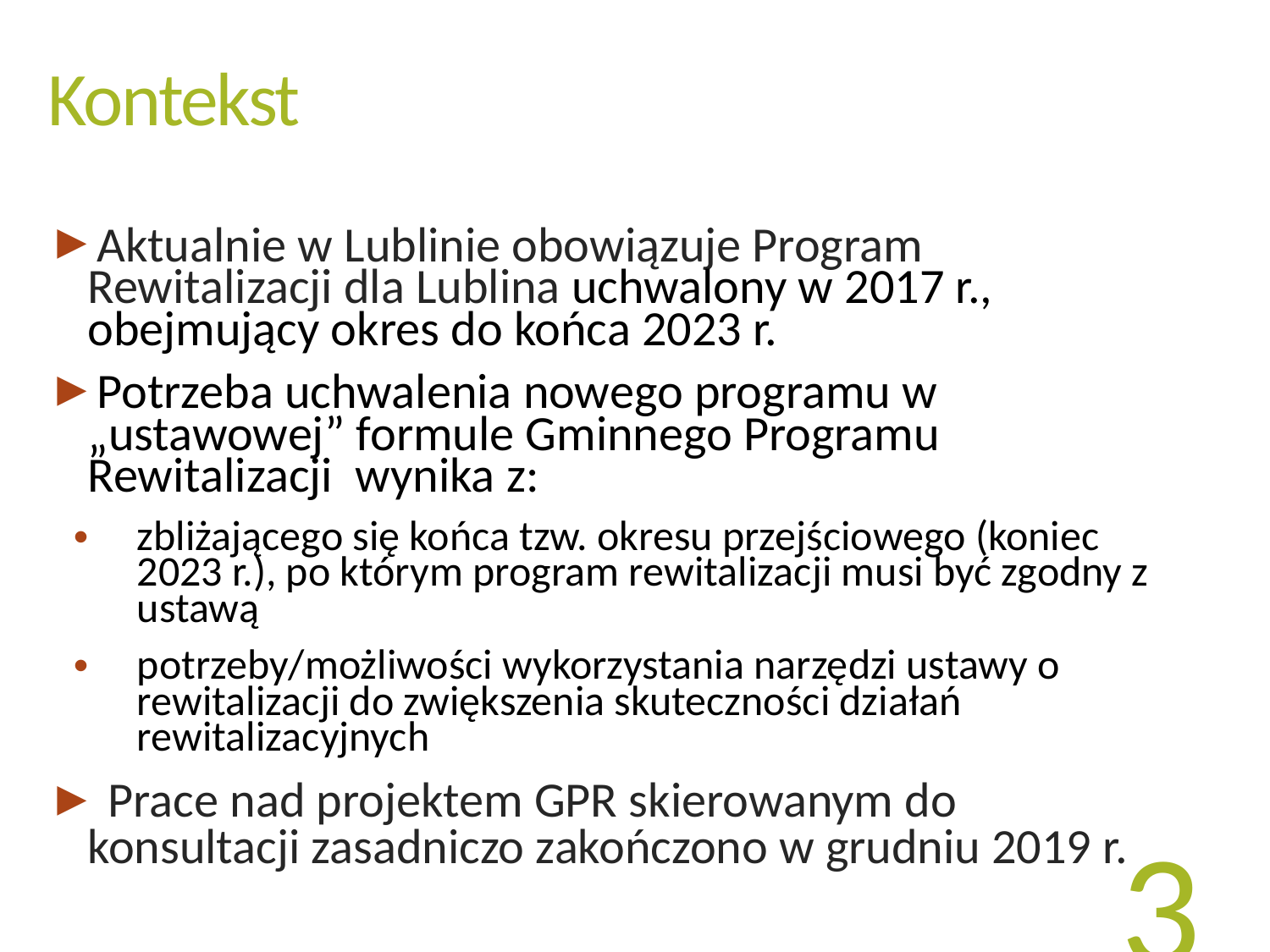

Kontekst
Aktualnie w Lublinie obowiązuje Program Rewitalizacji dla Lublina uchwalony w 2017 r., obejmujący okres do końca 2023 r.
Potrzeba uchwalenia nowego programu w „ustawowej” formule Gminnego Programu Rewitalizacji  wynika z:
zbliżającego się końca tzw. okresu przejściowego (koniec 2023 r.), po którym program rewitalizacji musi być zgodny z ustawą
potrzeby/możliwości wykorzystania narzędzi ustawy o rewitalizacji do zwiększenia skuteczności działań rewitalizacyjnych
 Prace nad projektem GPR skierowanym do konsultacji zasadniczo zakończono w grudniu 2019 r.

3